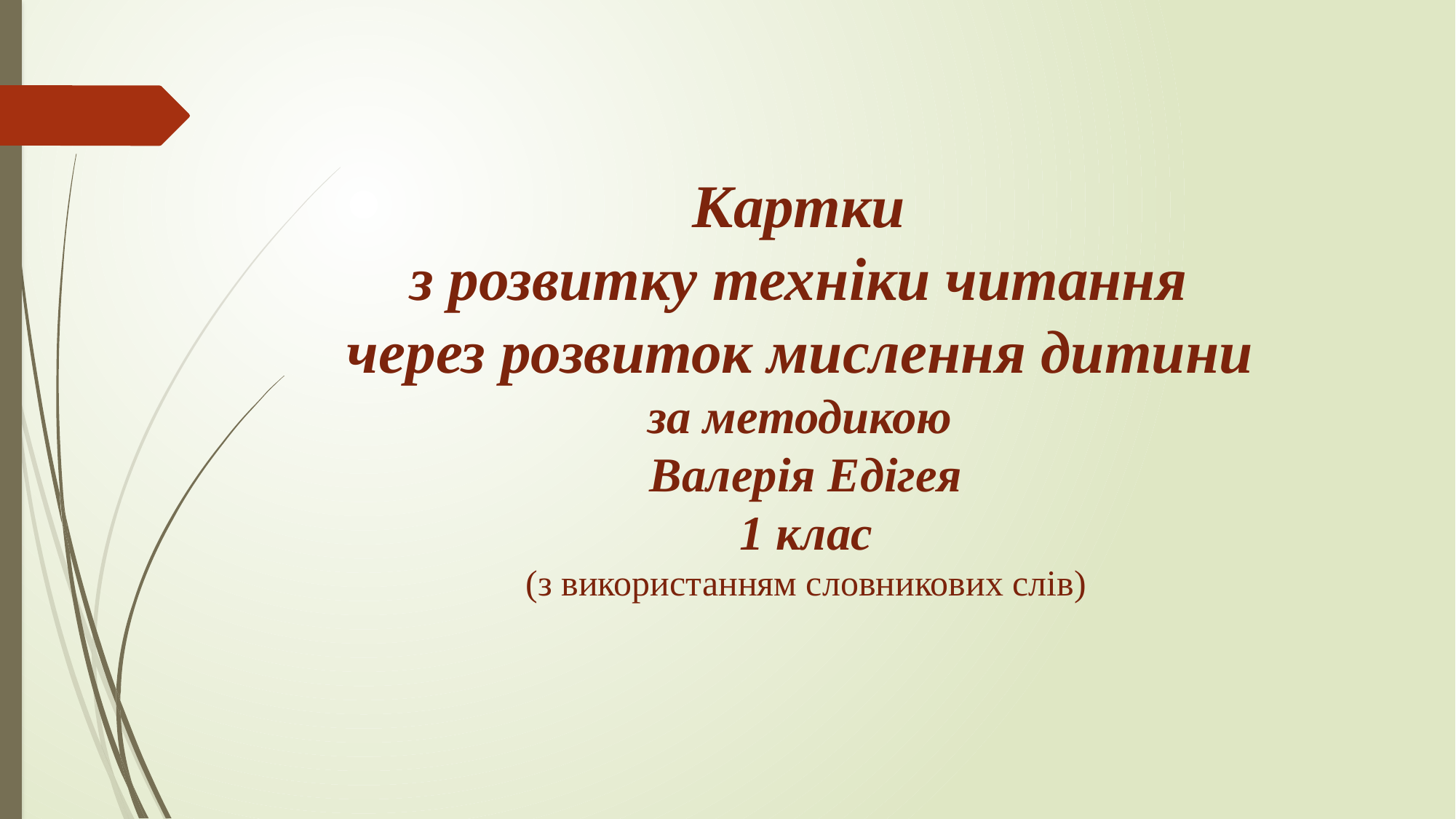

Картки
з розвитку техніки читання
через розвиток мислення дитини
за методикою
Валерія Едігея
1 клас
(з використанням словникових слів)